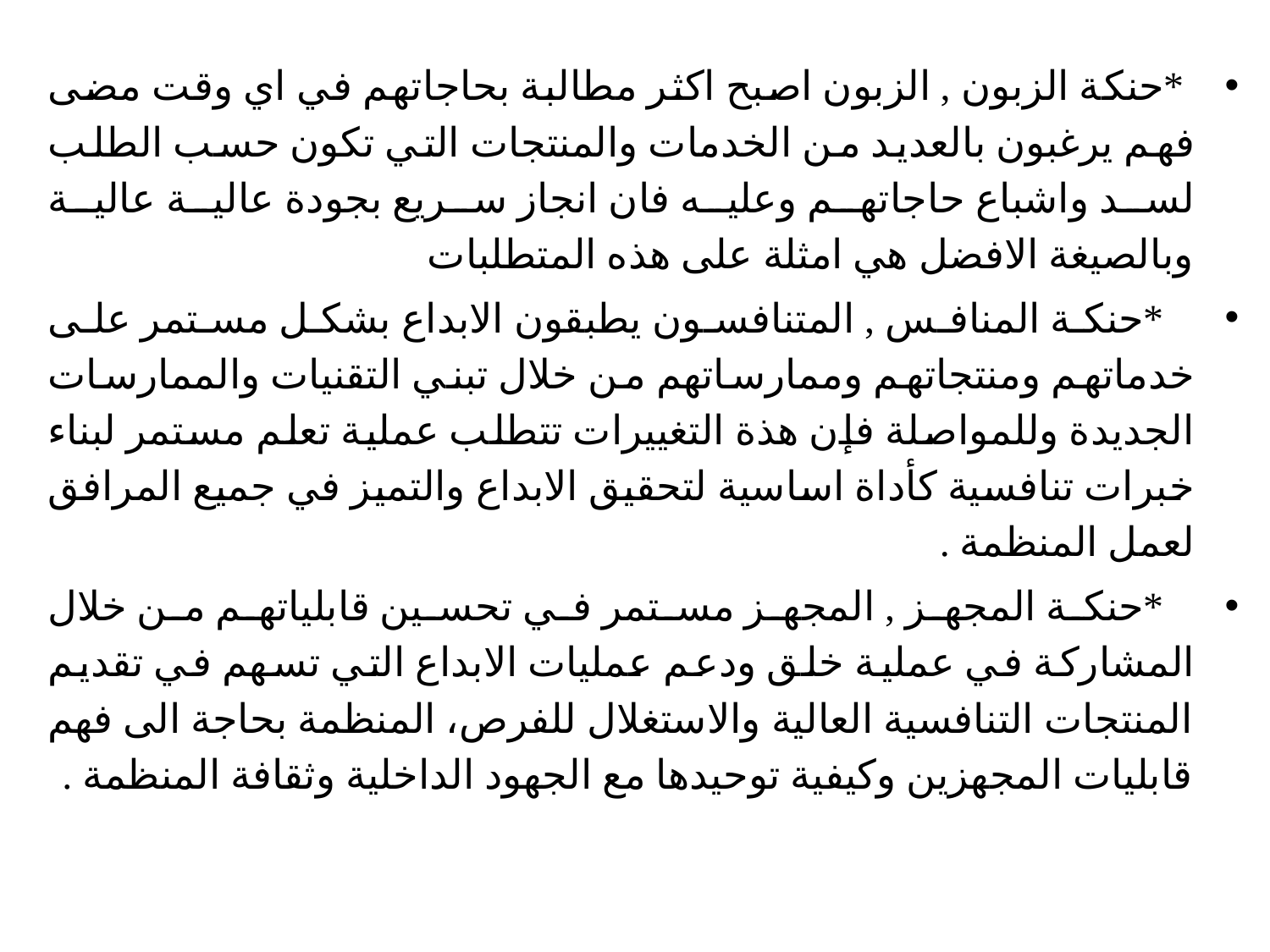

*حنكة الزبون , الزبون اصبح اكثر مطالبة بحاجاتهم في اي وقت مضى فهم يرغبون بالعديد من الخدمات والمنتجات التي تكون حسب الطلب لسد واشباع حاجاتهم وعليه فان انجاز سريع بجودة عالية عالية وبالصيغة الافضل هي امثلة على هذه المتطلبات
   *حنكة المنافس , المتنافسون يطبقون الابداع بشكل مستمر على خدماتهم ومنتجاتهم وممارساتهم من خلال تبني التقنيات والممارسات الجديدة وللمواصلة فإن هذة التغييرات تتطلب عملية تعلم مستمر لبناء خبرات تنافسية كأداة اساسية لتحقيق الابداع والتميز في جميع المرافق لعمل المنظمة .
   *حنكة المجهز , المجهز مستمر في تحسين قابلياتهم من خلال المشاركة في عملية خلق ودعم عمليات الابداع التي تسهم في تقديم المنتجات التنافسية العالية والاستغلال للفرص، المنظمة بحاجة الى فهم قابليات المجهزين وكيفية توحيدها مع الجهود الداخلية وثقافة المنظمة .